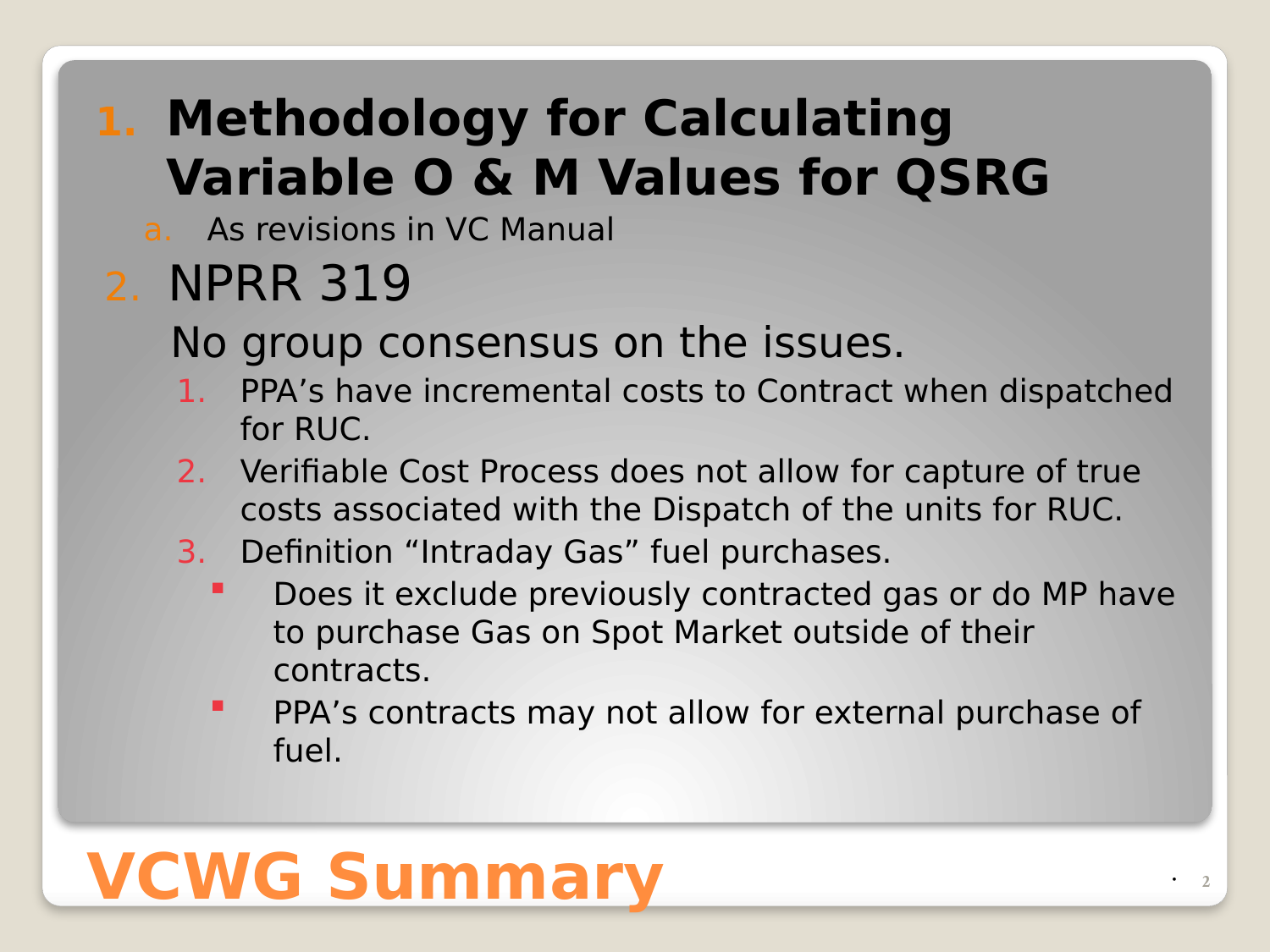

Methodology for Calculating Variable O & M Values for QSRG
As revisions in VC Manual
NPRR 319
  No group consensus on the issues.
PPA’s have incremental costs to Contract when dispatched for RUC.
Verifiable Cost Process does not allow for capture of true costs associated with the Dispatch of the units for RUC.
Definition “Intraday Gas” fuel purchases.
Does it exclude previously contracted gas or do MP have to purchase Gas on Spot Market outside of their contracts.
PPA’s contracts may not allow for external purchase of fuel.

# VCWG Summary
2